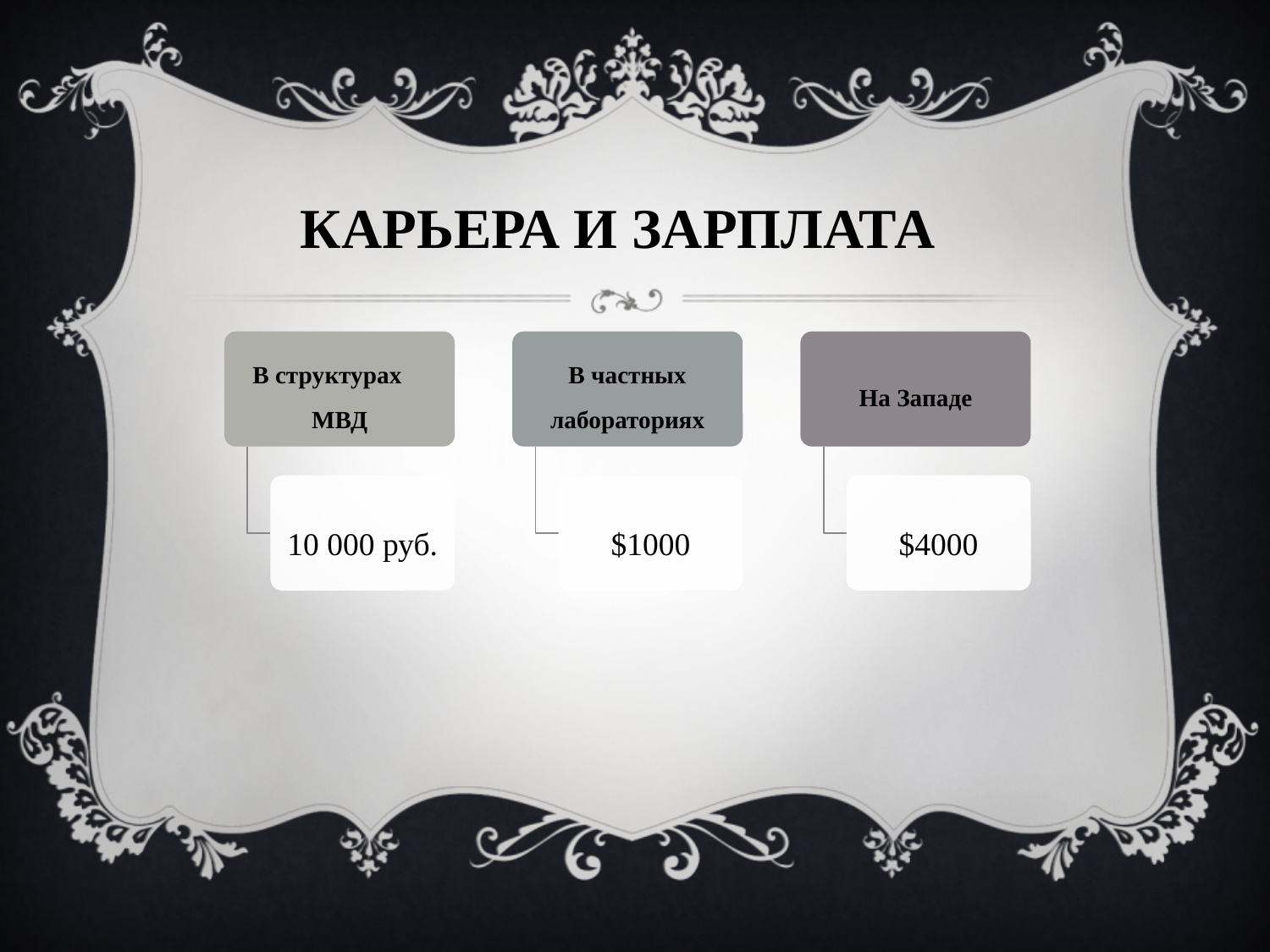

Карьера и зарплата
В структурах     МВД
10 000 руб.
В частных лабораториях
$1000
На Западе
$4000